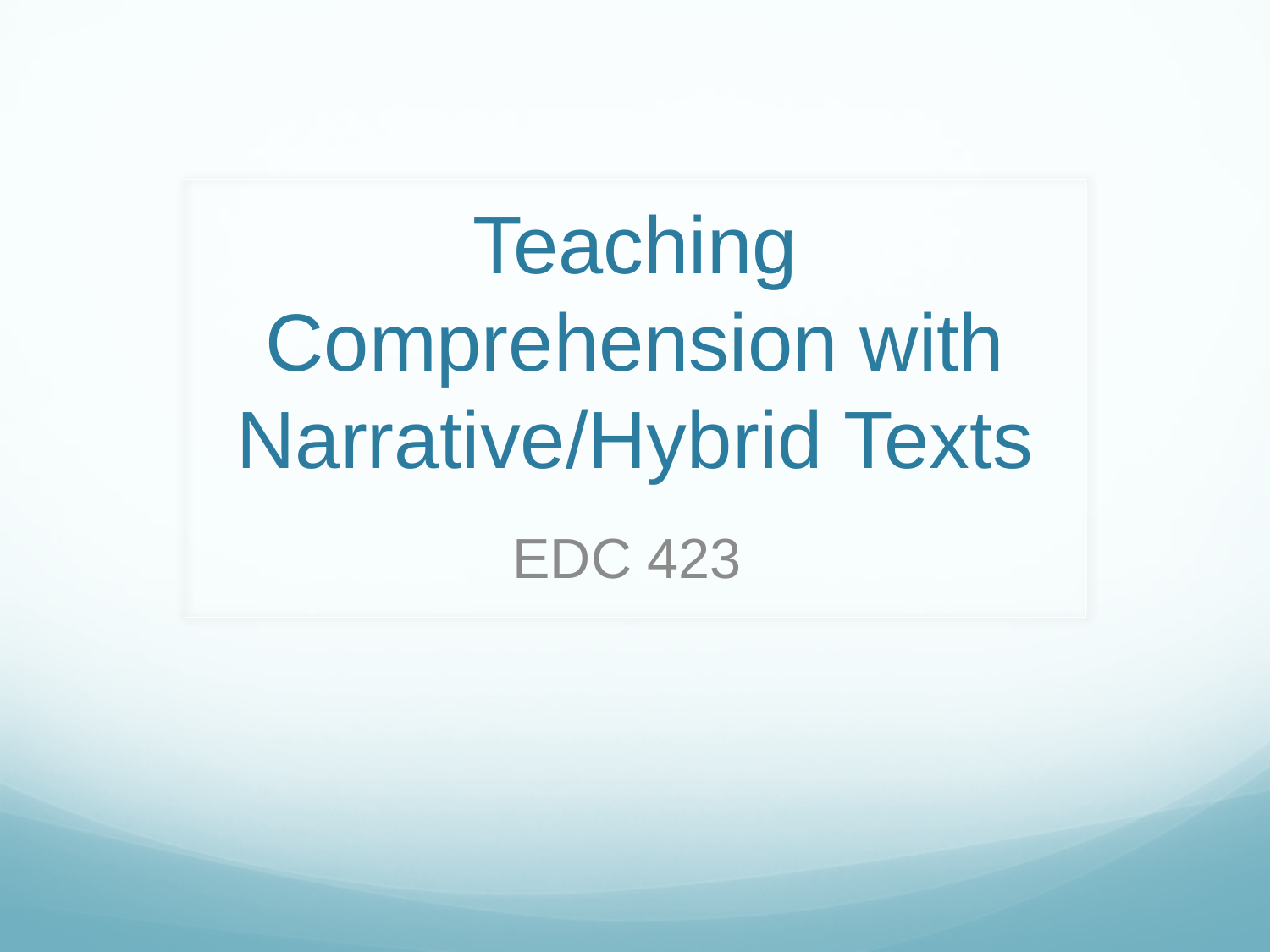

# Teaching Comprehension with Narrative/Hybrid Texts
EDC 423